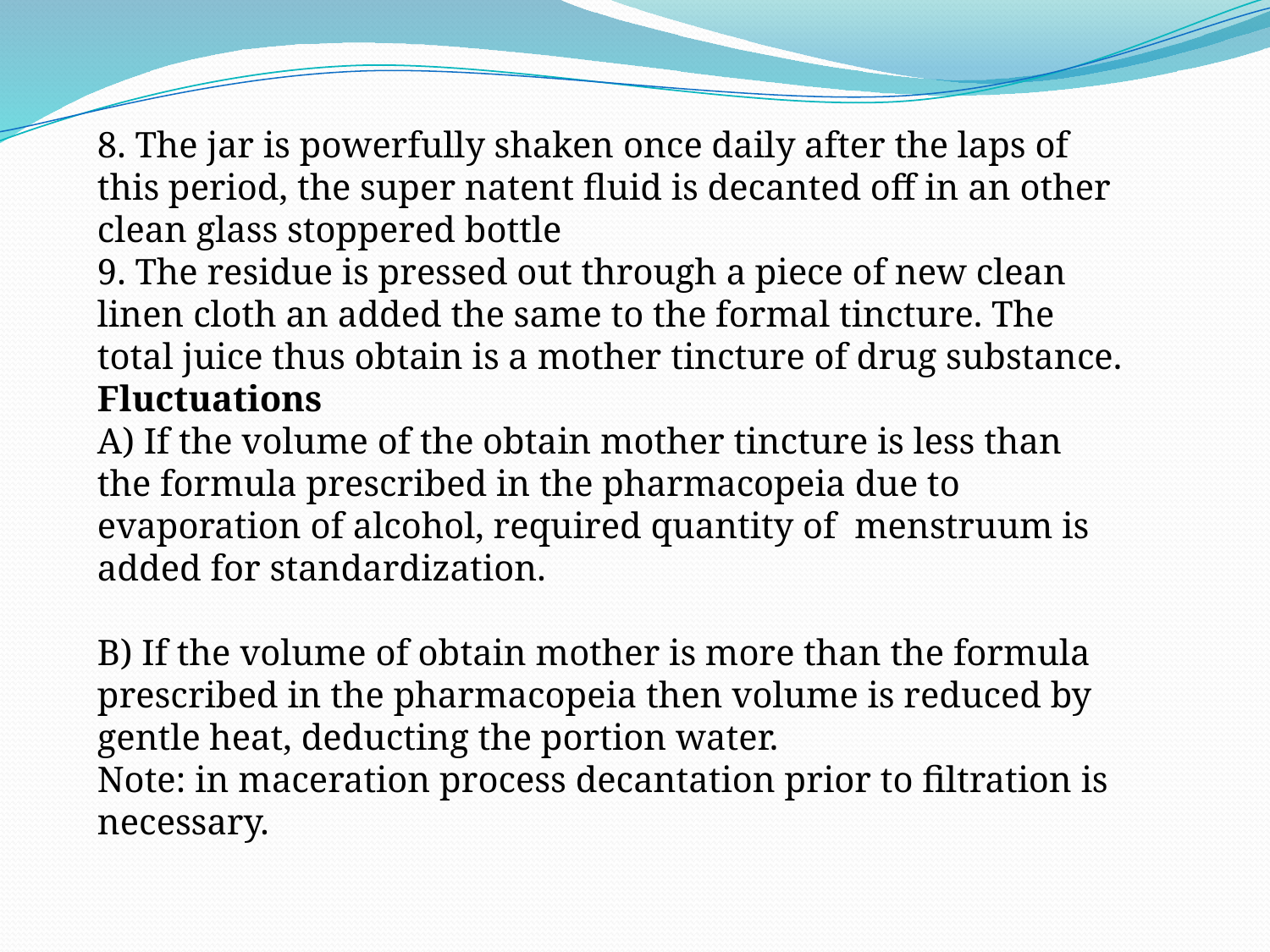

8. The jar is powerfully shaken once daily after the laps of this period, the super natent fluid is decanted off in an other clean glass stoppered bottle
9. The residue is pressed out through a piece of new clean linen cloth an added the same to the formal tincture. The total juice thus obtain is a mother tincture of drug substance.
Fluctuations
A) If the volume of the obtain mother tincture is less than the formula prescribed in the pharmacopeia due to evaporation of alcohol, required quantity of  menstruum is added for standardization.

B) If the volume of obtain mother is more than the formula prescribed in the pharmacopeia then volume is reduced by gentle heat, deducting the portion water.
Note: in maceration process decantation prior to filtration is necessary.